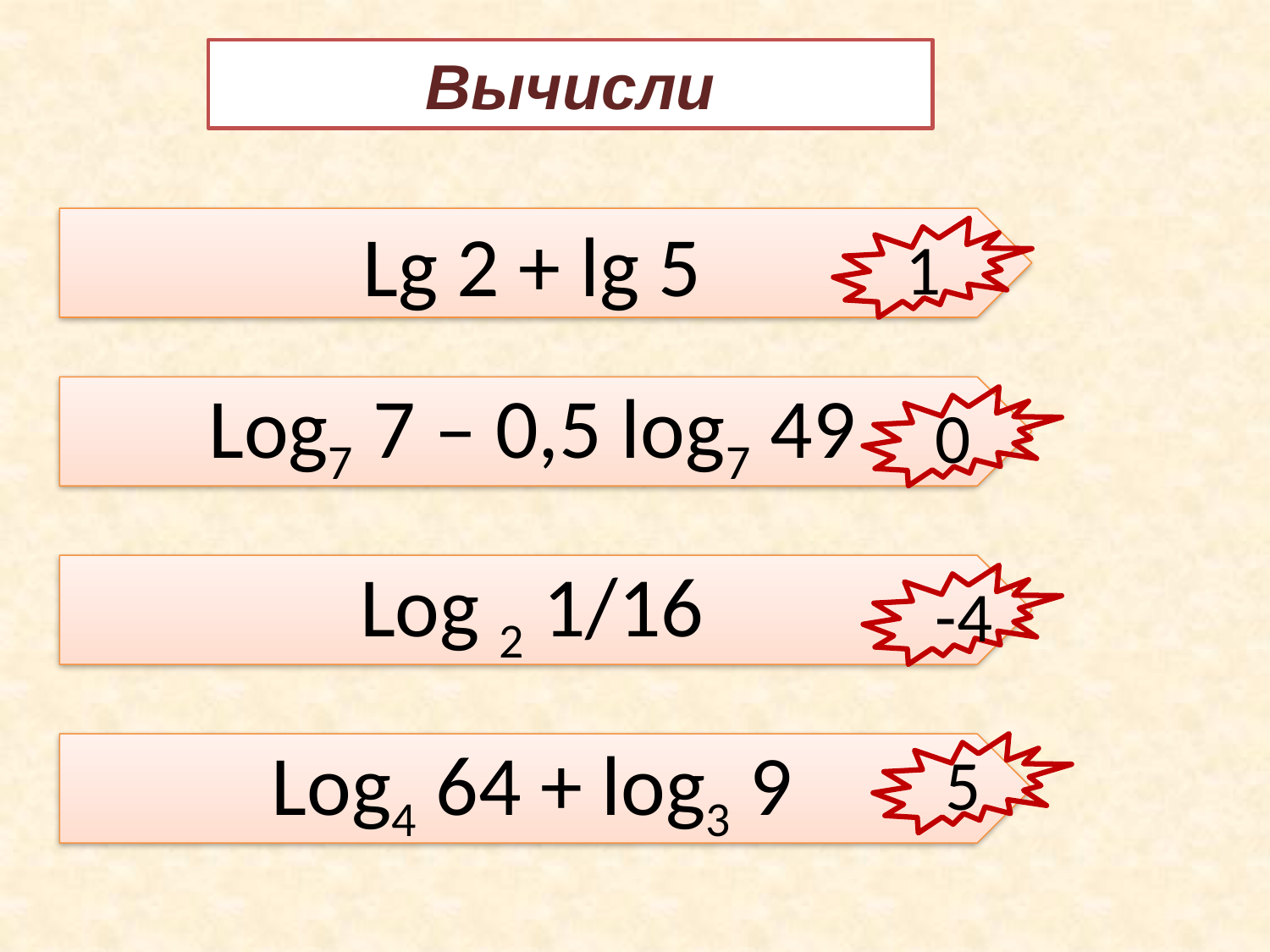

Вычисли
Lg 2 + lg 5
Log7 7 – 0,5 log7 49
Log 2 1/16
Log4 64 + log3 9

1

0

-4

5